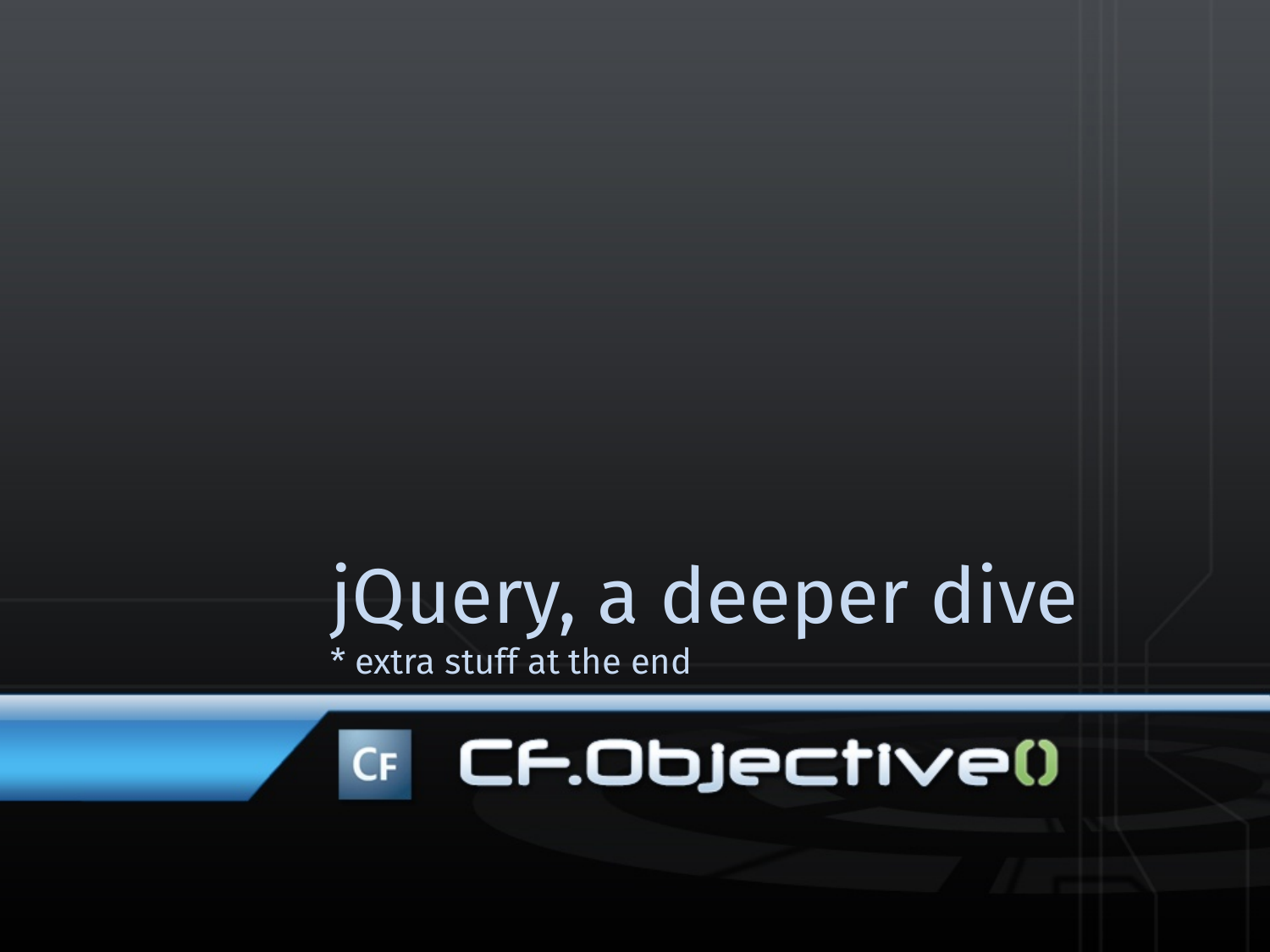

jQuery, a deeper dive
* extra stuff at the end